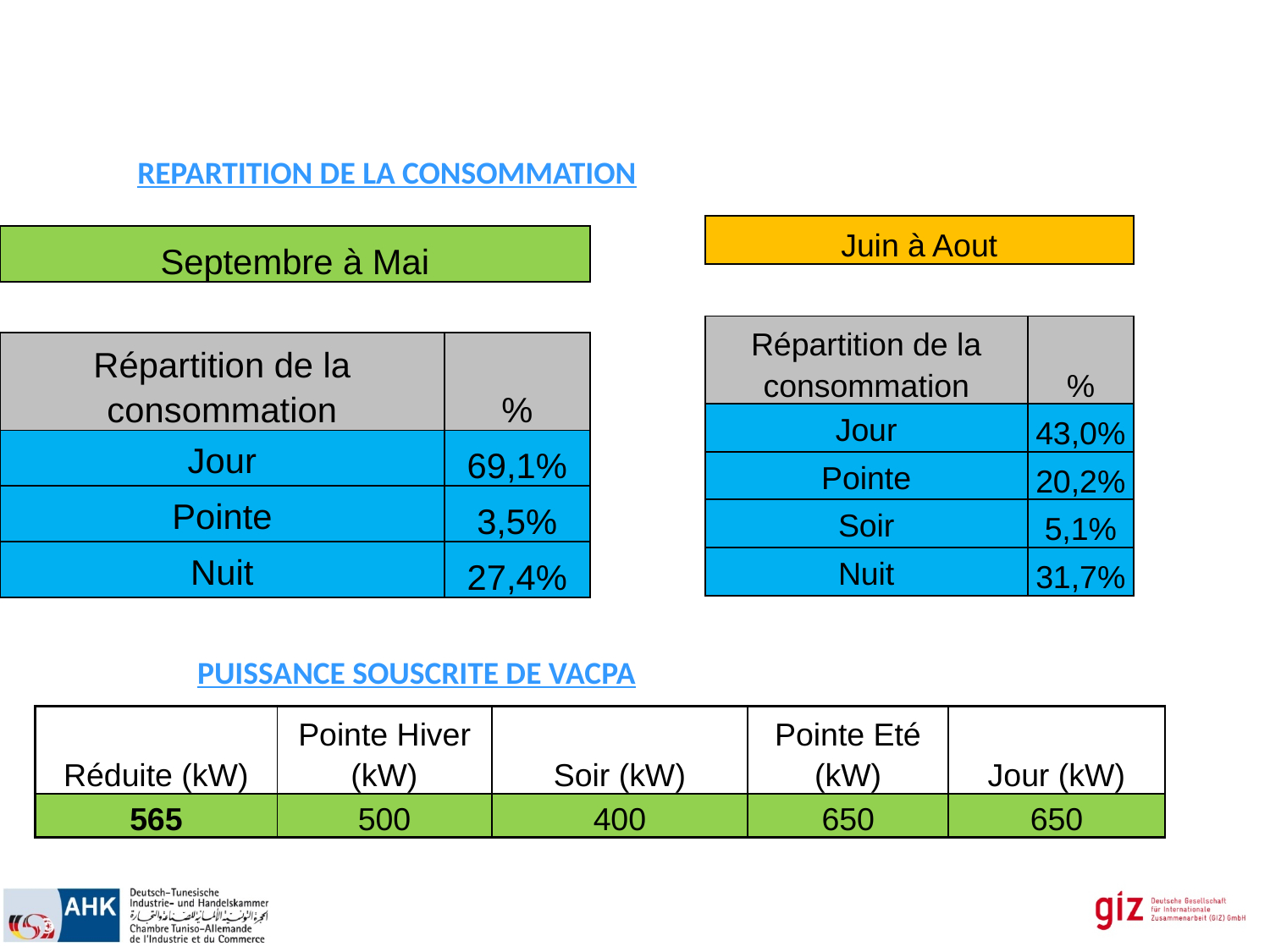

Repartition de la consommation
| Juin à Aout |  |
| --- | --- |
|  |  |
| Répartition de la consommation | % |
| Jour | 43,0% |
| Pointe | 20,2% |
| Soir | 5,1% |
| Nuit | 31,7% |
| Septembre à Mai |  |
| --- | --- |
|  |  |
| Répartition de la consommation | % |
| Jour | 69,1% |
| Pointe | 3,5% |
| Nuit | 27,4% |
PUISSANCE SOUSCRITE de vacpa
| Réduite (kW) | Pointe Hiver (kW) | Soir (kW) | Pointe Eté (kW) | Jour (kW) |
| --- | --- | --- | --- | --- |
| 565 | 500 | 400 | 650 | 650 |